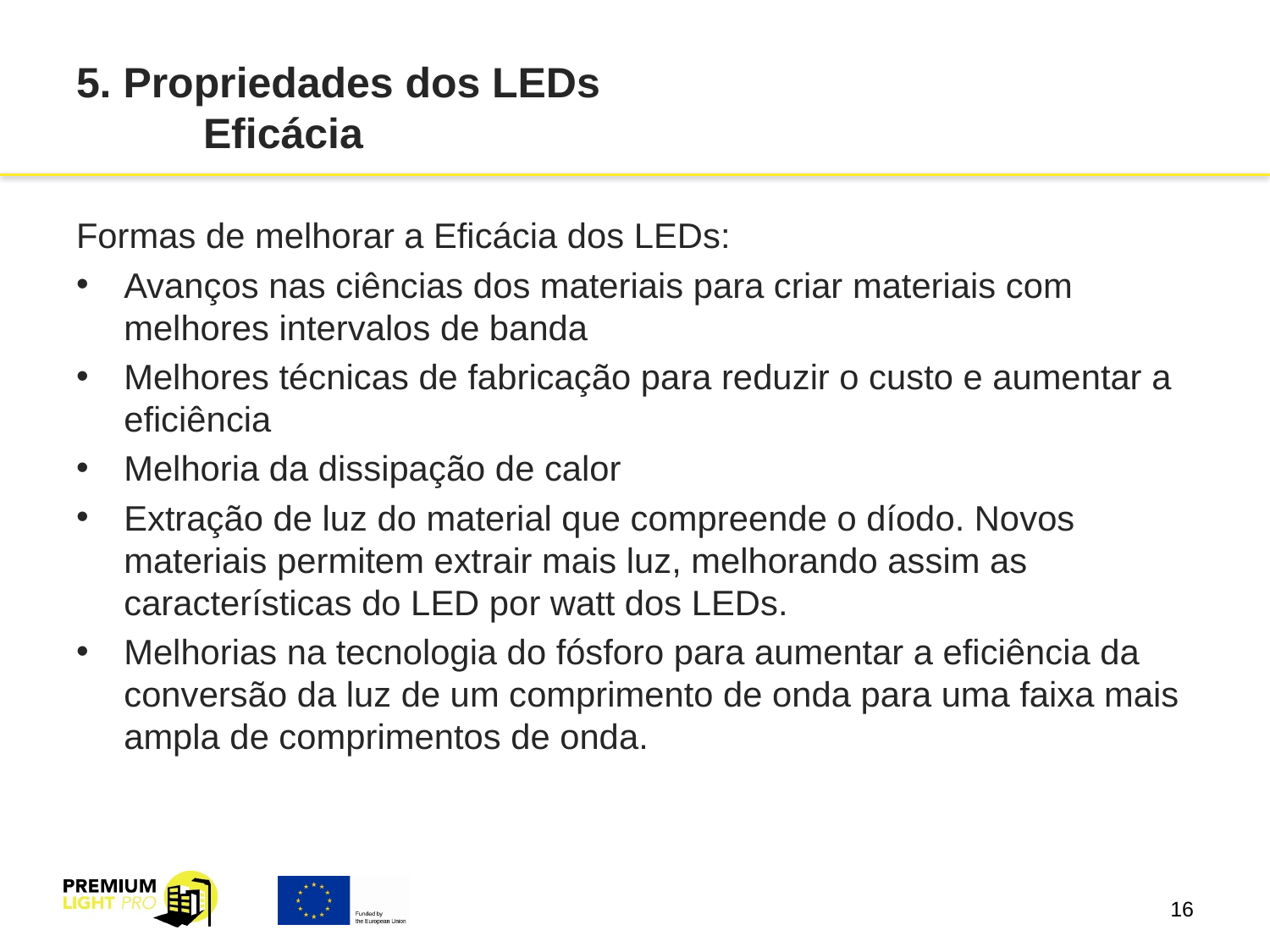

# 5. Propriedades dos LEDs Eficácia
Formas de melhorar a Eficácia dos LEDs:
Avanços nas ciências dos materiais para criar materiais com melhores intervalos de banda
Melhores técnicas de fabricação para reduzir o custo e aumentar a eficiência
Melhoria da dissipação de calor
Extração de luz do material que compreende o díodo. Novos materiais permitem extrair mais luz, melhorando assim as características do LED por watt dos LEDs.
Melhorias na tecnologia do fósforo para aumentar a eficiência da conversão da luz de um comprimento de onda para uma faixa mais ampla de comprimentos de onda.